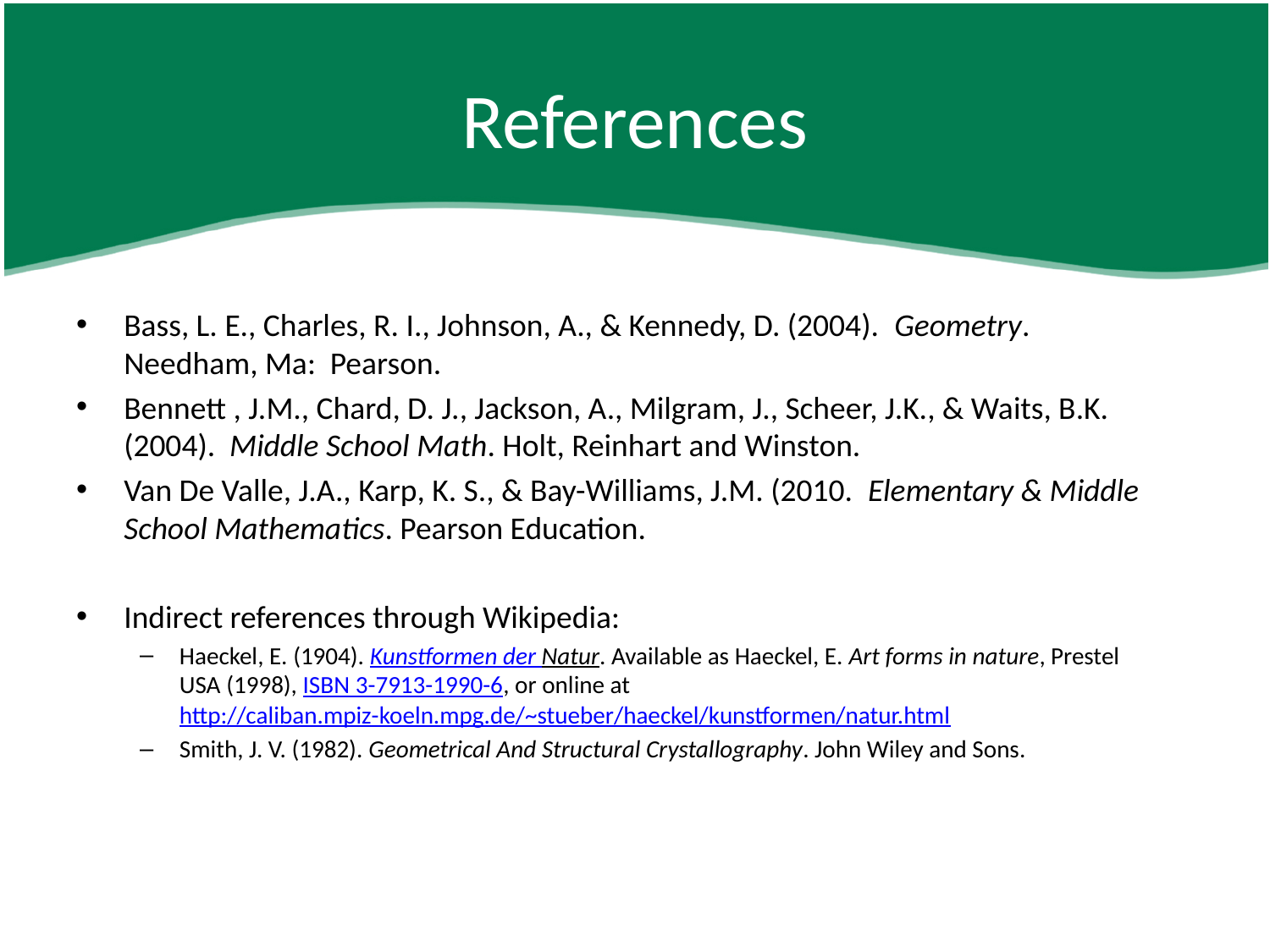

# References

Bass, L. E., Charles, R. I., Johnson, A., & Kennedy, D. (2004).  Geometry.  Needham, Ma:  Pearson.
Bennett , J.M., Chard, D. J., Jackson, A., Milgram, J., Scheer, J.K., & Waits, B.K. (2004).  Middle School Math. Holt, Reinhart and Winston.
Van De Valle, J.A., Karp, K. S., & Bay-Williams, J.M. (2010.  Elementary & Middle School Mathematics. Pearson Education.

Indirect references through Wikipedia:
Haeckel, E. (1904). Kunstformen der Natur. Available as Haeckel, E. Art forms in nature, Prestel USA (1998), ISBN 3-7913-1990-6, or online at http://caliban.mpiz-koeln.mpg.de/~stueber/haeckel/kunstformen/natur.html
Smith, J. V. (1982). Geometrical And Structural Crystallography. John Wiley and Sons.